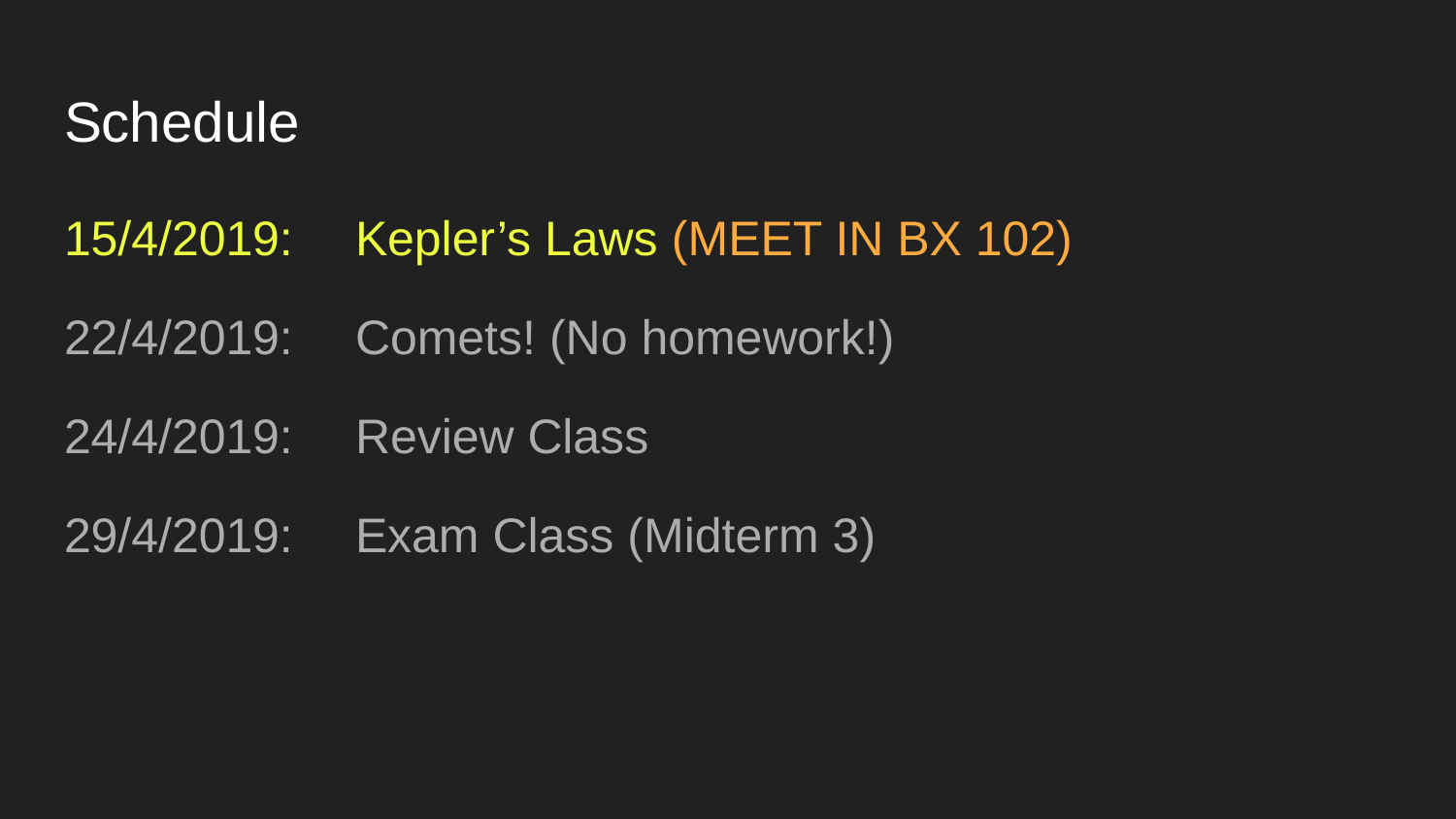

# Schedule
15/4/2019:	Kepler’s Laws (MEET IN BX 102)
22/4/2019:	Comets! (No homework!)
24/4/2019:	Review Class
29/4/2019:	Exam Class (Midterm 3)